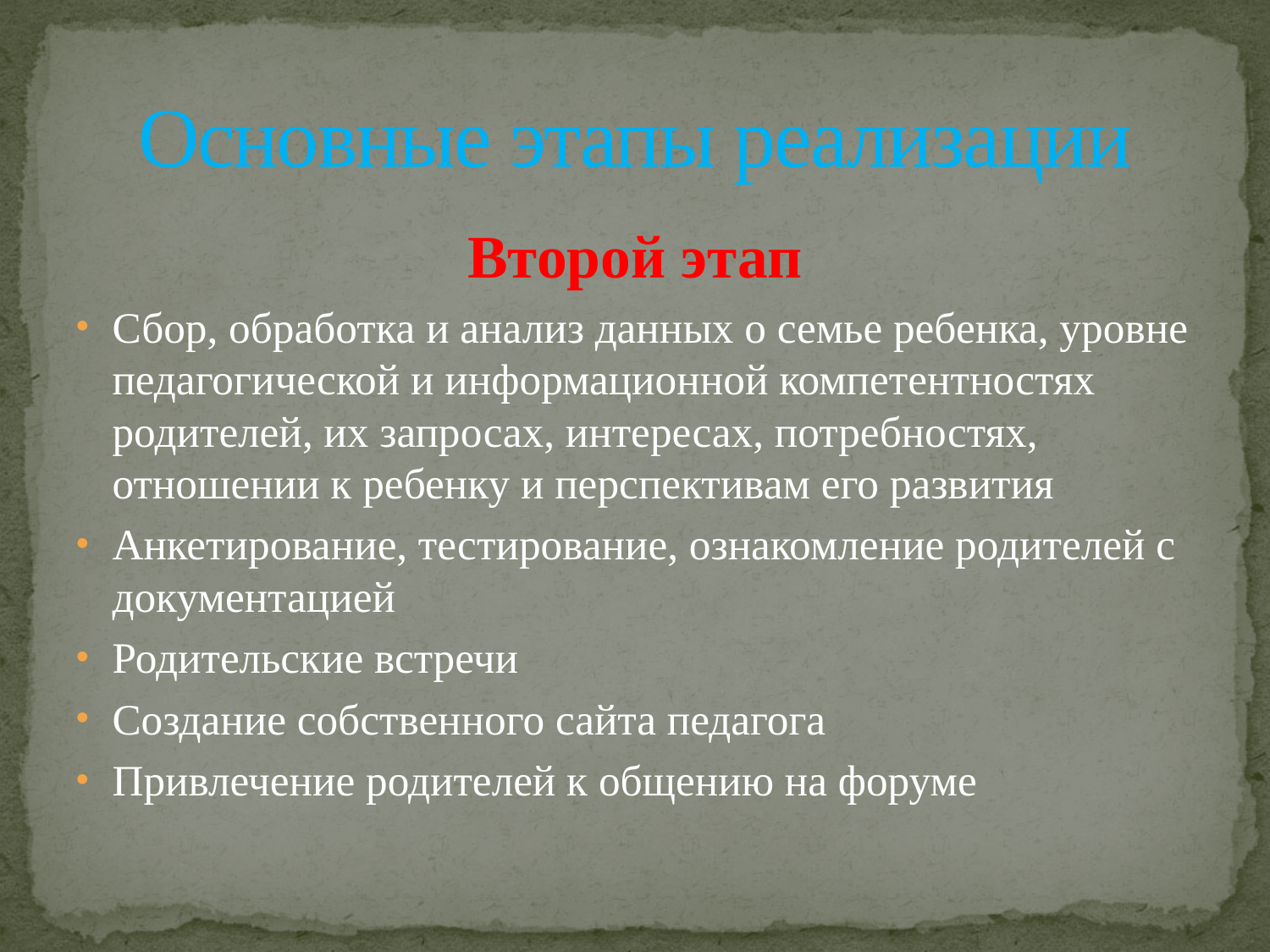

# Основные этапы реализации
Второй этап
Сбор, обработка и анализ данных о семье ребенка, уровне педагогической и информационной компетентностях родителей, их запросах, интересах, потребностях, отношении к ребенку и перспективам его развития
Анкетирование, тестирование, ознакомление родителей с документацией
Родительские встречи
Создание собственного сайта педагога
Привлечение родителей к общению на форуме